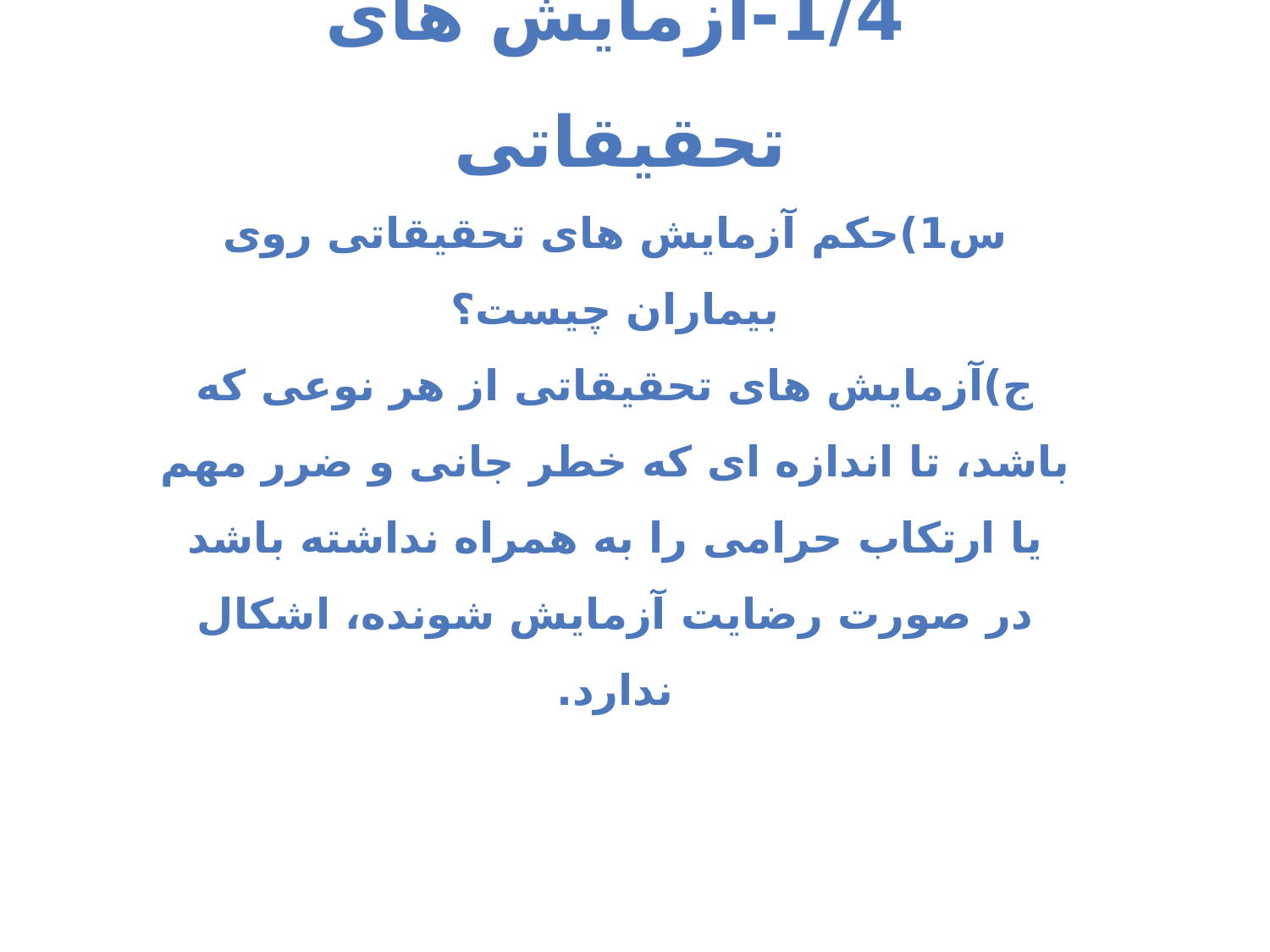

1/4-آزمايش هاى تحقيقاتى
س1)حکم آزمايش هاى تحقيقاتى روی بیماران چیست؟
ج)آزمايش هاى تحقيقاتى از هر نوعى كه باشد، تا اندازه اى كه خطر جانى و ضرر مهم يا ارتكاب حرامى را به همراه نداشته باشد در صورت رضايت آزمايش شونده، اشكال ندارد.